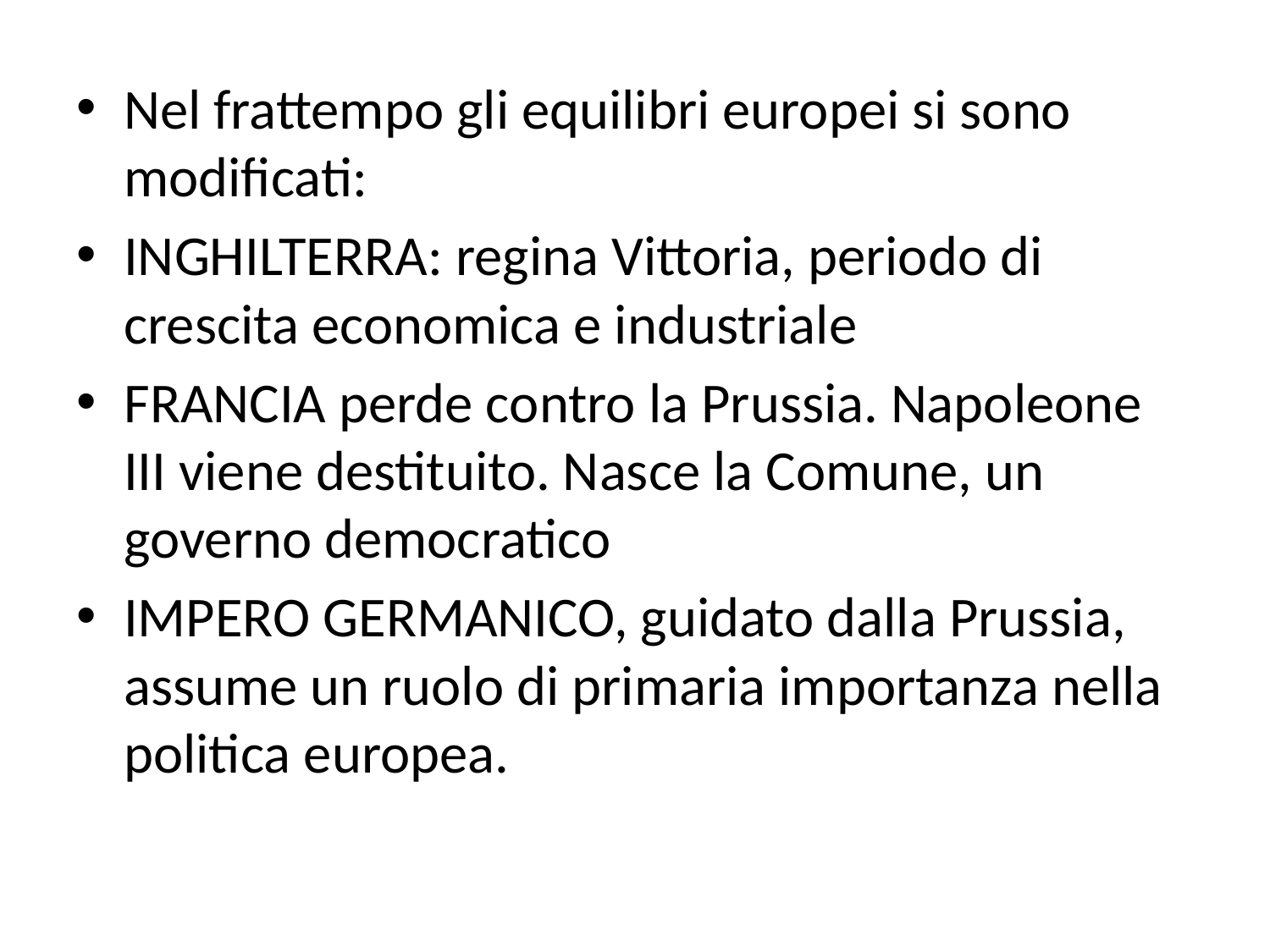

Nel frattempo gli equilibri europei si sono modificati:
INGHILTERRA: regina Vittoria, periodo di crescita economica e industriale
FRANCIA perde contro la Prussia. Napoleone III viene destituito. Nasce la Comune, un governo democratico
IMPERO GERMANICO, guidato dalla Prussia, assume un ruolo di primaria importanza nella politica europea.